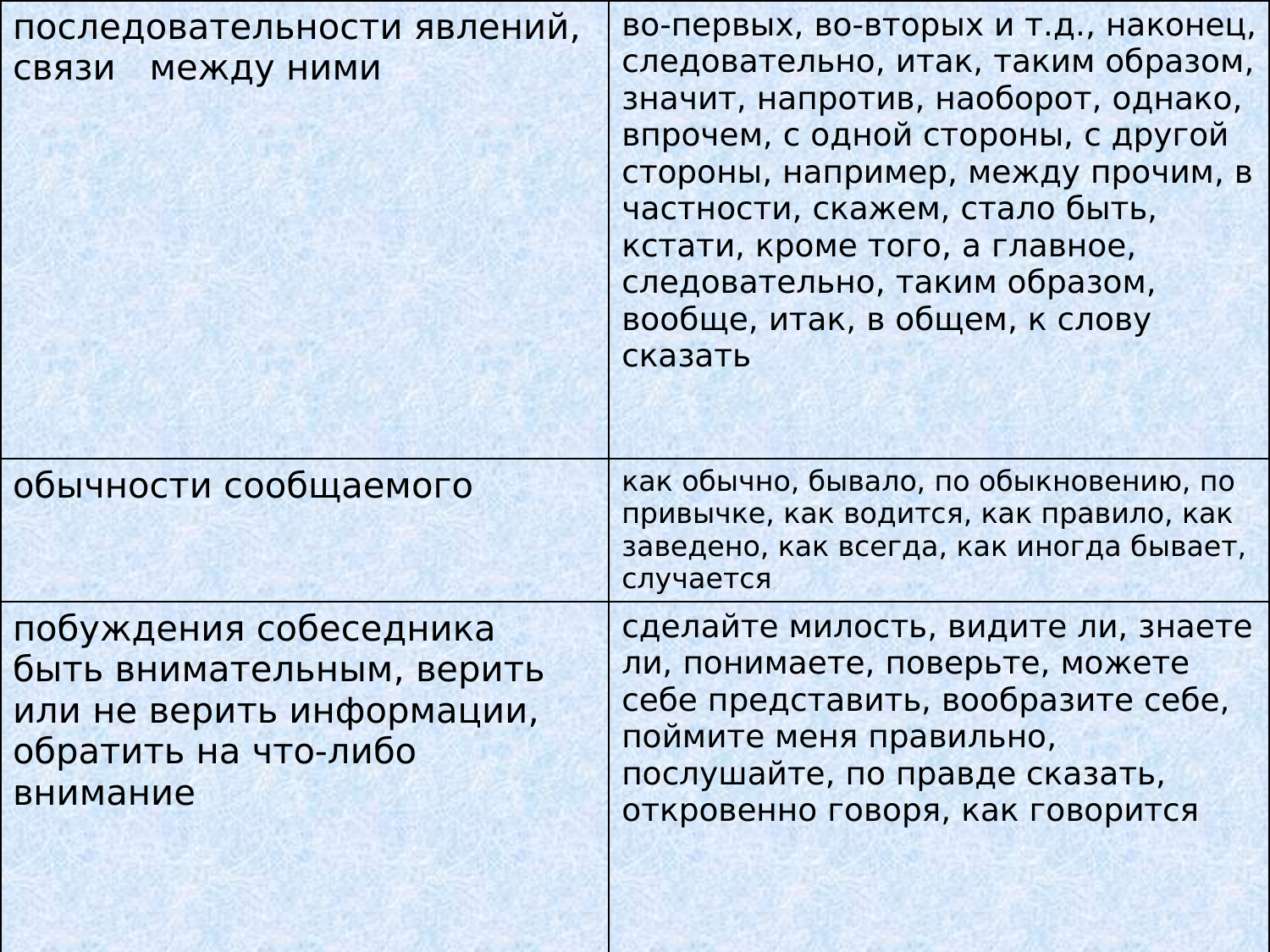

| последовательности явлений, связи между ними | во-первых, во-вторых и т.д., наконец, следовательно, итак, таким образом, значит, напротив, наоборот, однако, впрочем, с одной сто­роны, с другой стороны, например, между прочим, в частности, скажем, стало быть, кстати, кроме того, а главное, следовательно, таким образом, вообще, итак, в общем, к слову сказать |
| --- | --- |
| обычности сообщаемого | как обычно, бывало, по обыкновению, по привычке, как водится, как правило, как заведено, как всегда, как иногда бывает, случается |
| побуждения собеседника быть внимательным, верить или не верить информации, обратить на что-либо внимание | сделайте милость, видите ли, знаете ли, понимаете, поверьте, можете себе представить, вообразите себе, поймите меня правильно, послушайте, по правде сказать, откровенно говоря, как говорится |